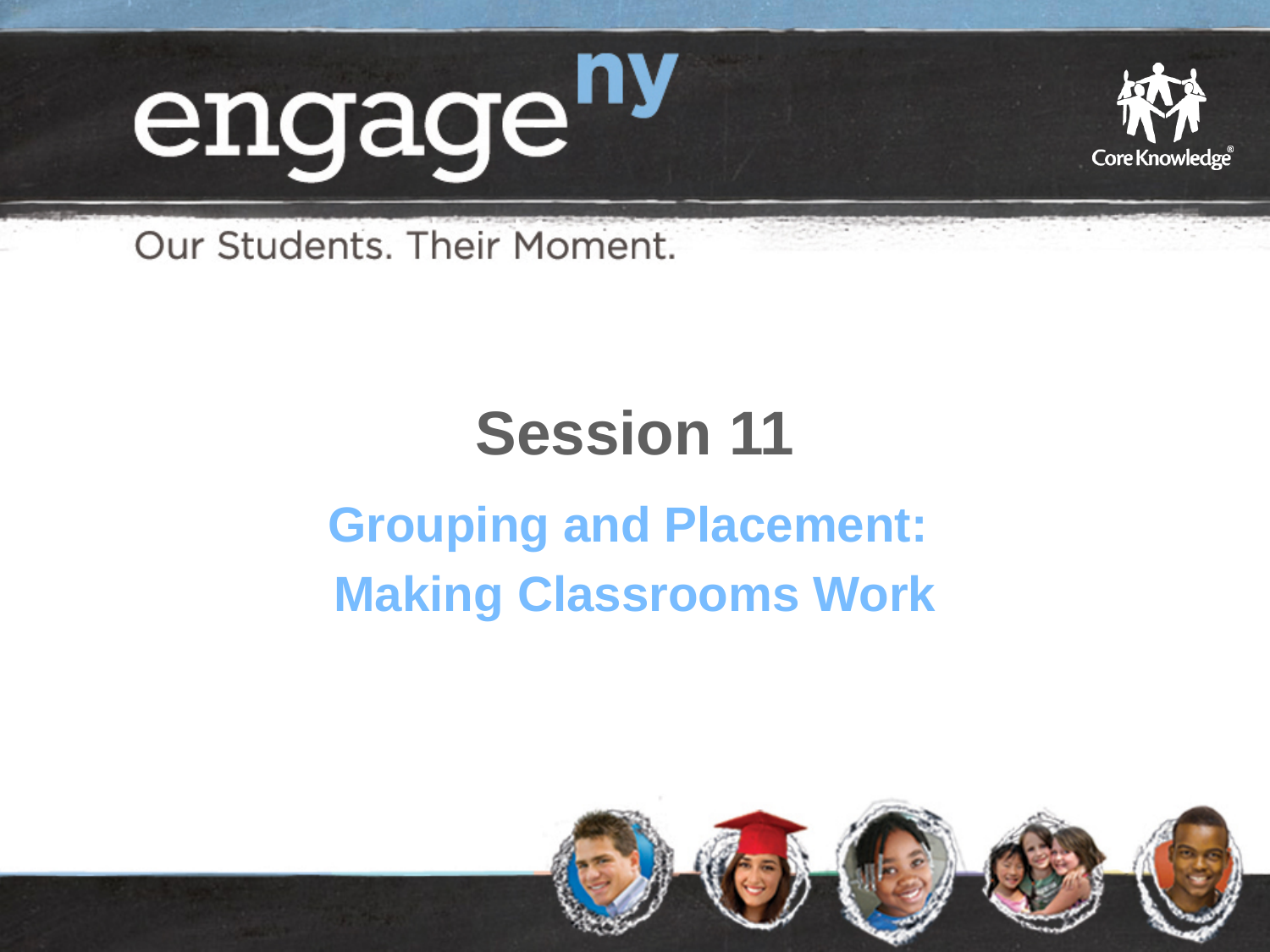

# Session 11
Grouping and Placement:
Making Classrooms Work